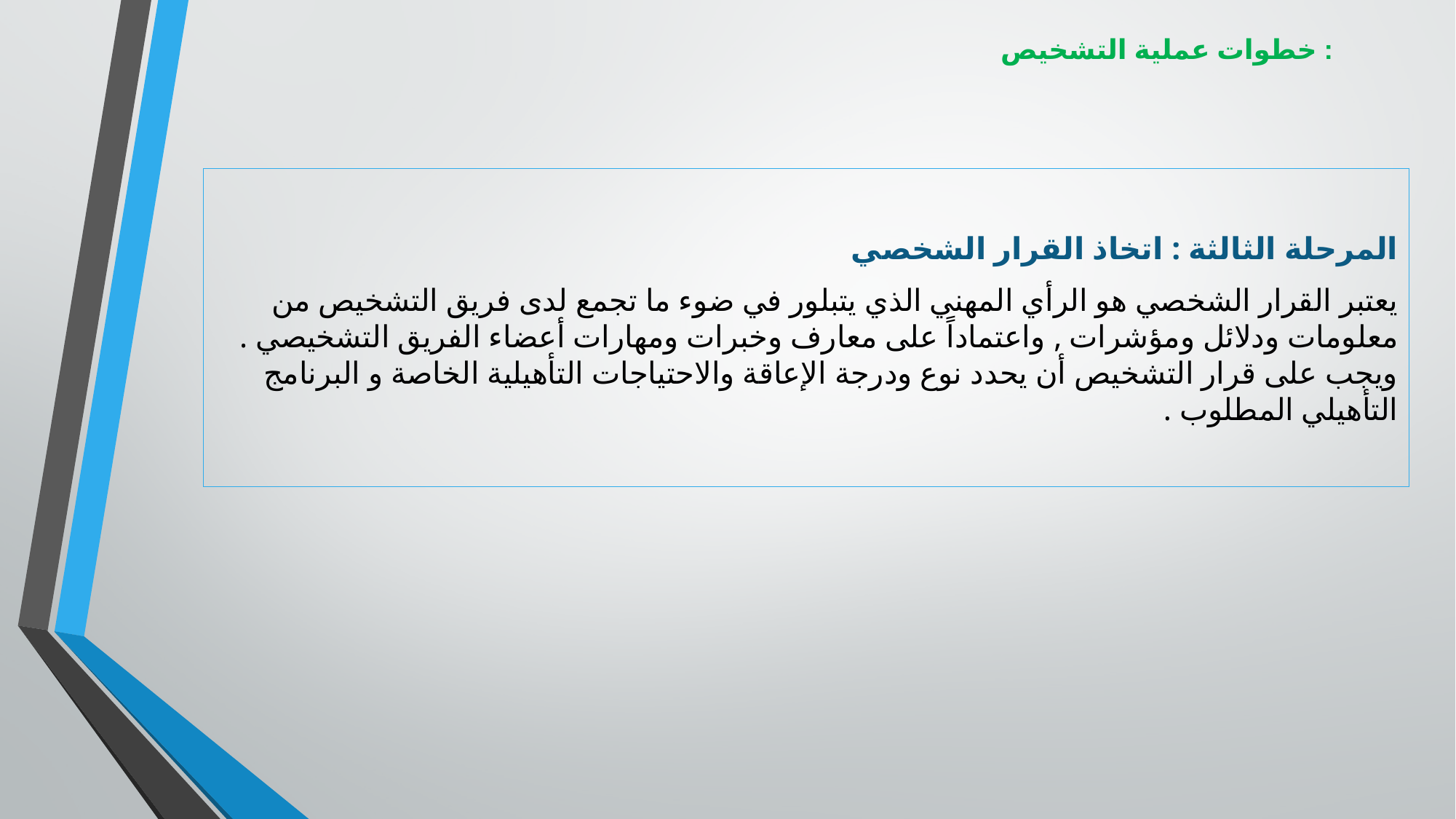

خطوات عملية التشخيص :
المرحلة الثالثة : اتخاذ القرار الشخصي
يعتبر القرار الشخصي هو الرأي المهني الذي يتبلور في ضوء ما تجمع لدى فريق التشخيص من معلومات ودلائل ومؤشرات , واعتماداً على معارف وخبرات ومهارات أعضاء الفريق التشخيصي . ويجب على قرار التشخيص أن يحدد نوع ودرجة الإعاقة والاحتياجات التأهيلية الخاصة و البرنامج التأهيلي المطلوب .